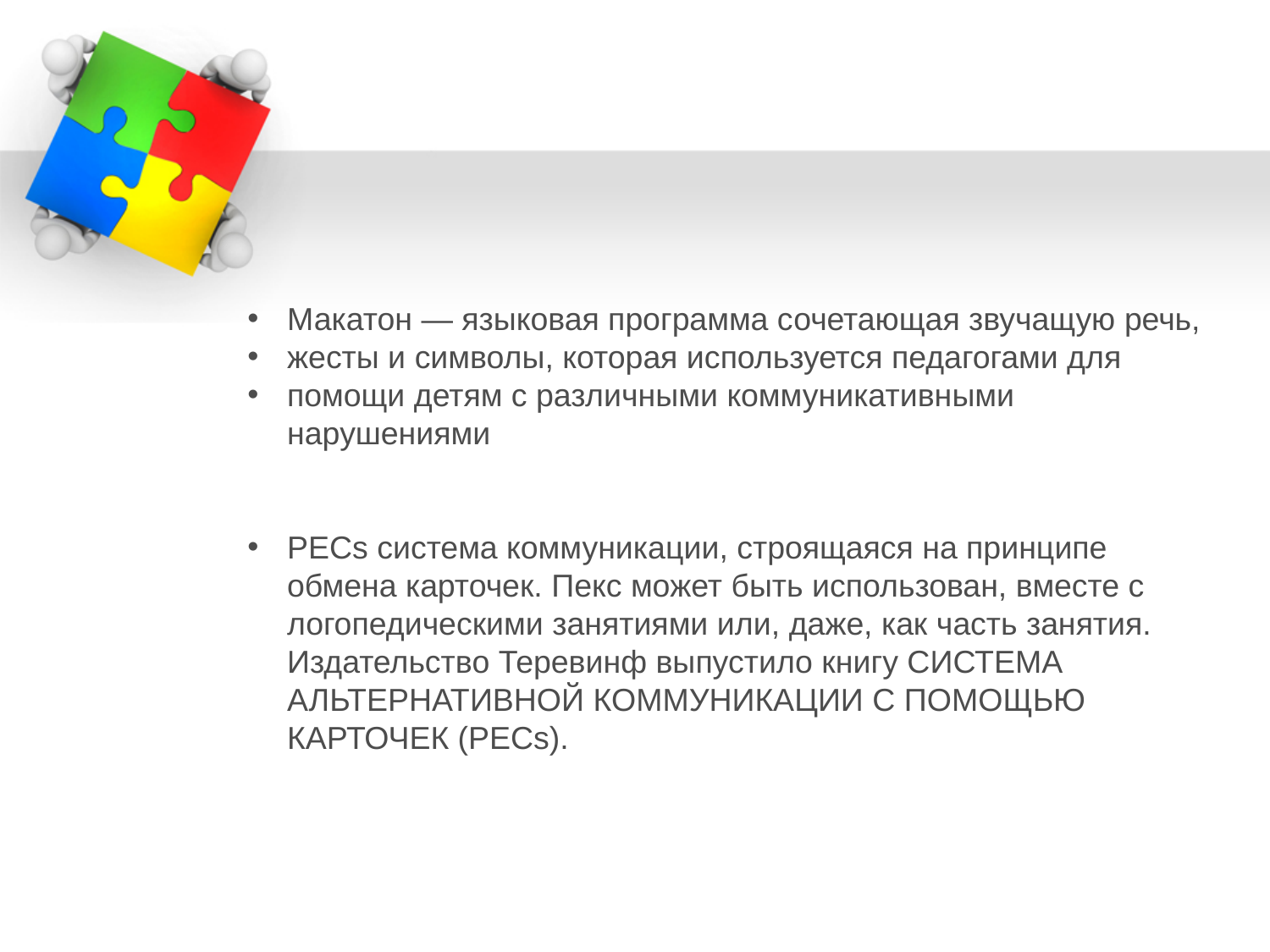

Макатон — языковая программа сочетающая звучащую речь,
жесты и символы, которая используется педагогами для
помощи детям с различными коммуникативными нарушениями

PECs система коммуникации, строящаяся на принципе обмена карточек. Пекс может быть использован, вместе с логопедическими занятиями или, даже, как часть занятия. Издательство Теревинф выпустило книгу СИСТЕМА АЛЬТЕРНАТИВНОЙ КОММУНИКАЦИИ С ПОМОЩЬЮ КАРТОЧЕК (PECs).